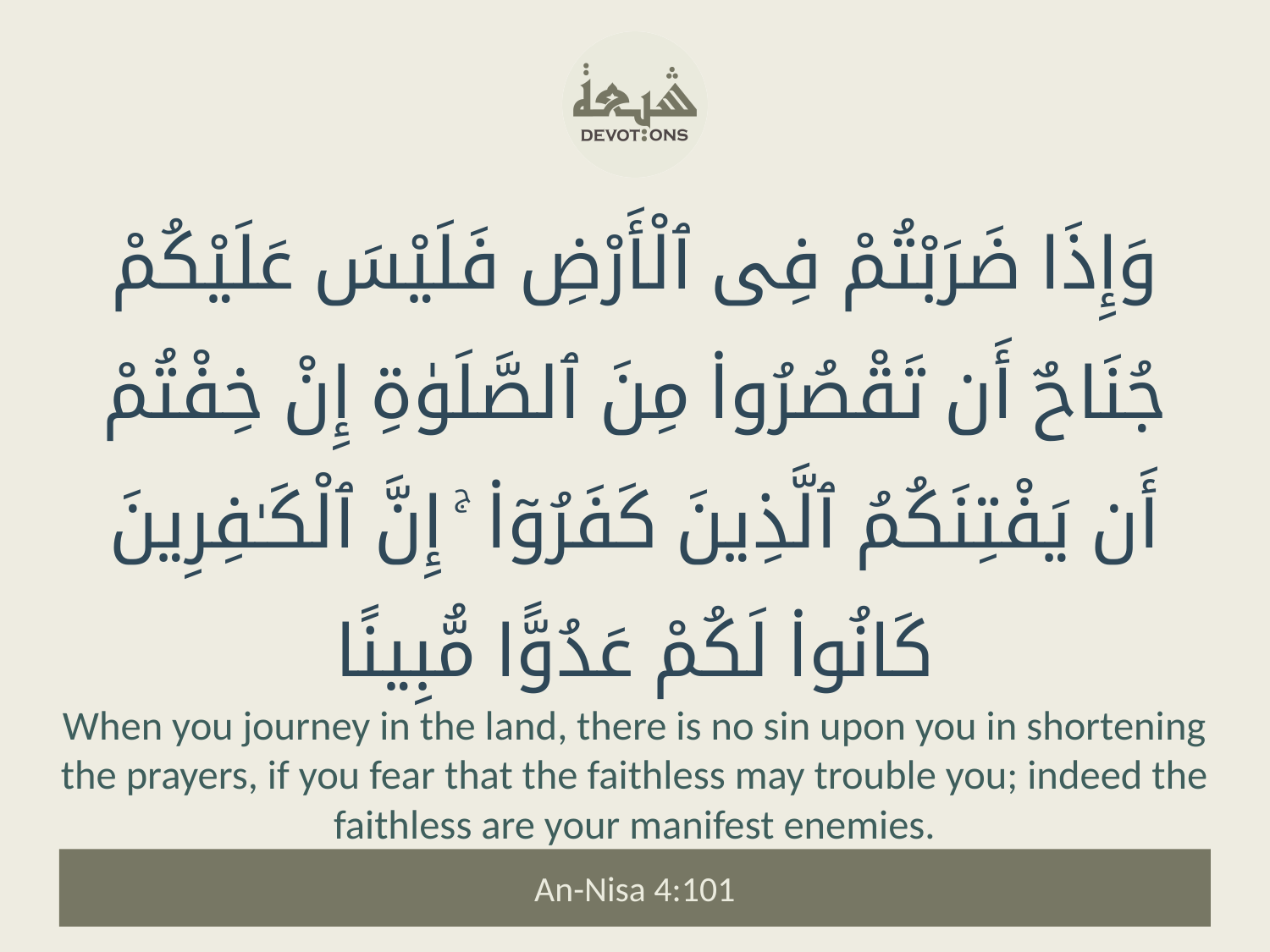

وَإِذَا ضَرَبْتُمْ فِى ٱلْأَرْضِ فَلَيْسَ عَلَيْكُمْ جُنَاحٌ أَن تَقْصُرُوا۟ مِنَ ٱلصَّلَوٰةِ إِنْ خِفْتُمْ أَن يَفْتِنَكُمُ ٱلَّذِينَ كَفَرُوٓا۟ ۚ إِنَّ ٱلْكَـٰفِرِينَ كَانُوا۟ لَكُمْ عَدُوًّا مُّبِينًا
When you journey in the land, there is no sin upon you in shortening the prayers, if you fear that the faithless may trouble you; indeed the faithless are your manifest enemies.
An-Nisa 4:101